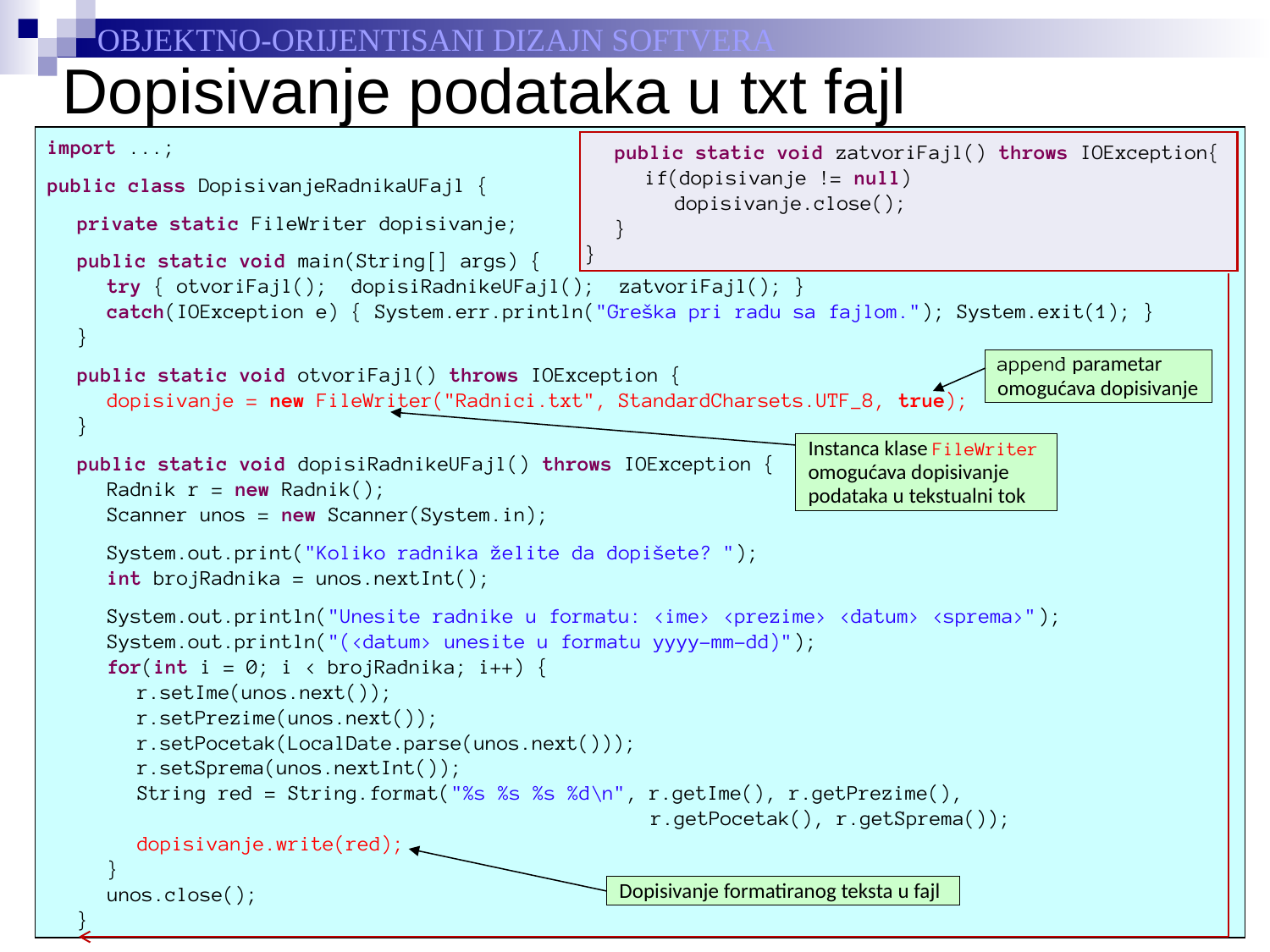

# Dopisivanje podataka u txt fajl
import ...;

public class DopisivanjeRadnikaUFajl {

	private static FileWriter dopisivanje;

	public static void main(String[] args) {
		try { otvoriFajl();  dopisiRadnikeUFajl();  zatvoriFajl(); }
		catch(IOException e) { System.err.println("Greška pri radu sa fajlom."); System.exit(1); }
	}

	public static void otvoriFajl() throws IOException {
		dopisivanje = new FileWriter("Radnici.txt", StandardCharsets.UTF_8, true);
	}

	public static void dopisiRadnikeUFajl() throws IOException {
		Radnik r = new Radnik();
		Scanner unos = new Scanner(System.in);

		System.out.print("Koliko radnika želite da dopišete? ");
		int brojRadnika = unos.nextInt();

		System.out.println("Unesite radnike u formatu: <ime> <prezime> <datum> <sprema>");
		System.out.println("(<datum> unesite u formatu yyyy-mm-dd)");
		for(int i = 0; i < brojRadnika; i++) {
			r.setIme(unos.next());
			r.setPrezime(unos.next());
			r.setPocetak(LocalDate.parse(unos.next()));
			r.setSprema(unos.nextInt());
			String red = String.format("%s %s %s %d\n", r.getIme(), r.getPrezime(),
					r.getPocetak(), r.getSprema());
			dopisivanje.write(red);
		}
		unos.close();
	}
	public static void zatvoriFajl() throws IOException{
		if(dopisivanje != null)
			dopisivanje.close();
	}
}
append parametar omogućava dopisivanje
Instanca klase FileWriter omogućava dopisivanje podataka u tekstualni tok
18
Dopisivanje formatiranog teksta u fajl